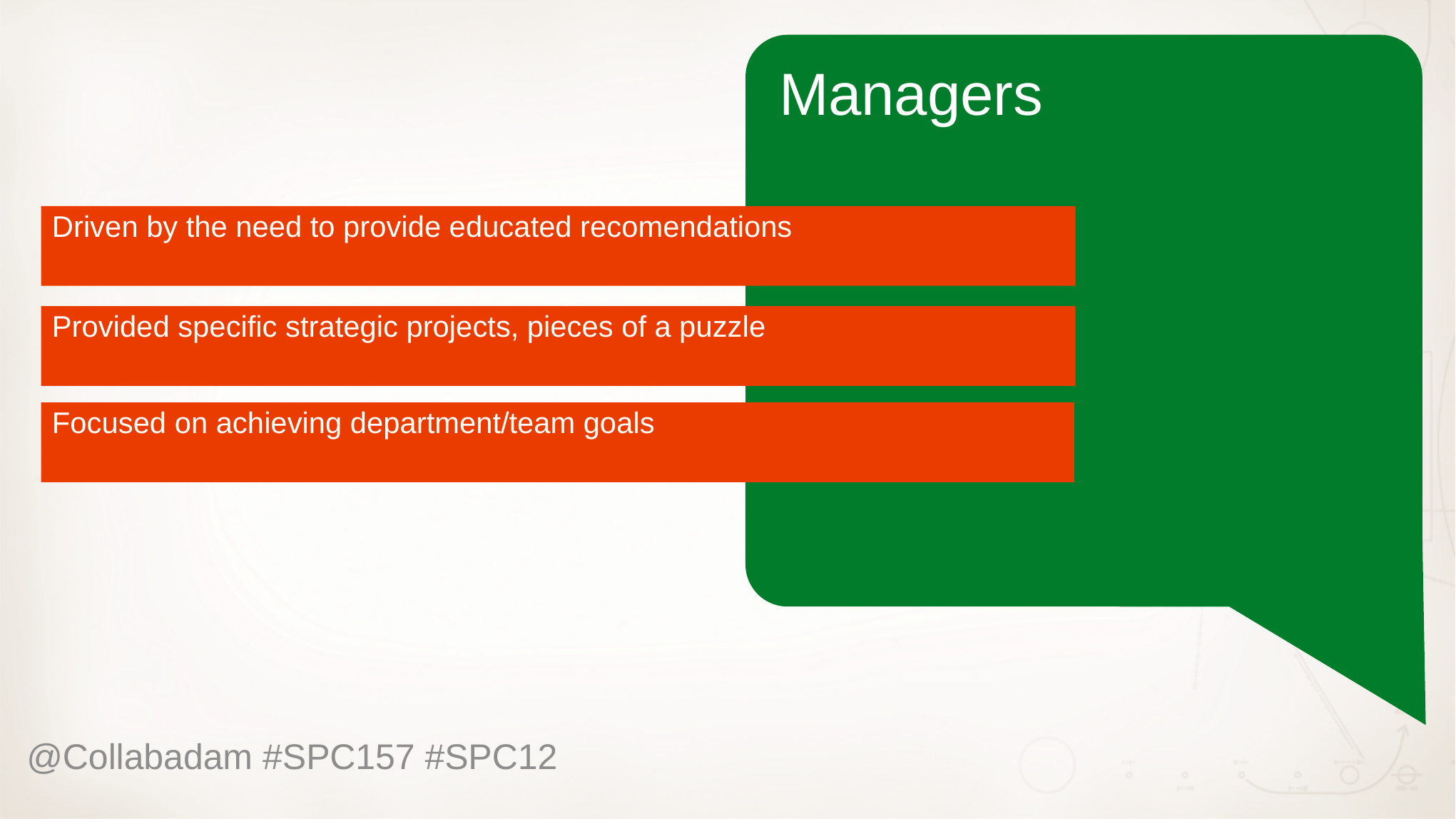

Managers

Driven by the need to provide educated recomendations
Provided specific strategic projects, pieces of a puzzle
Focused on achieving department/team goals